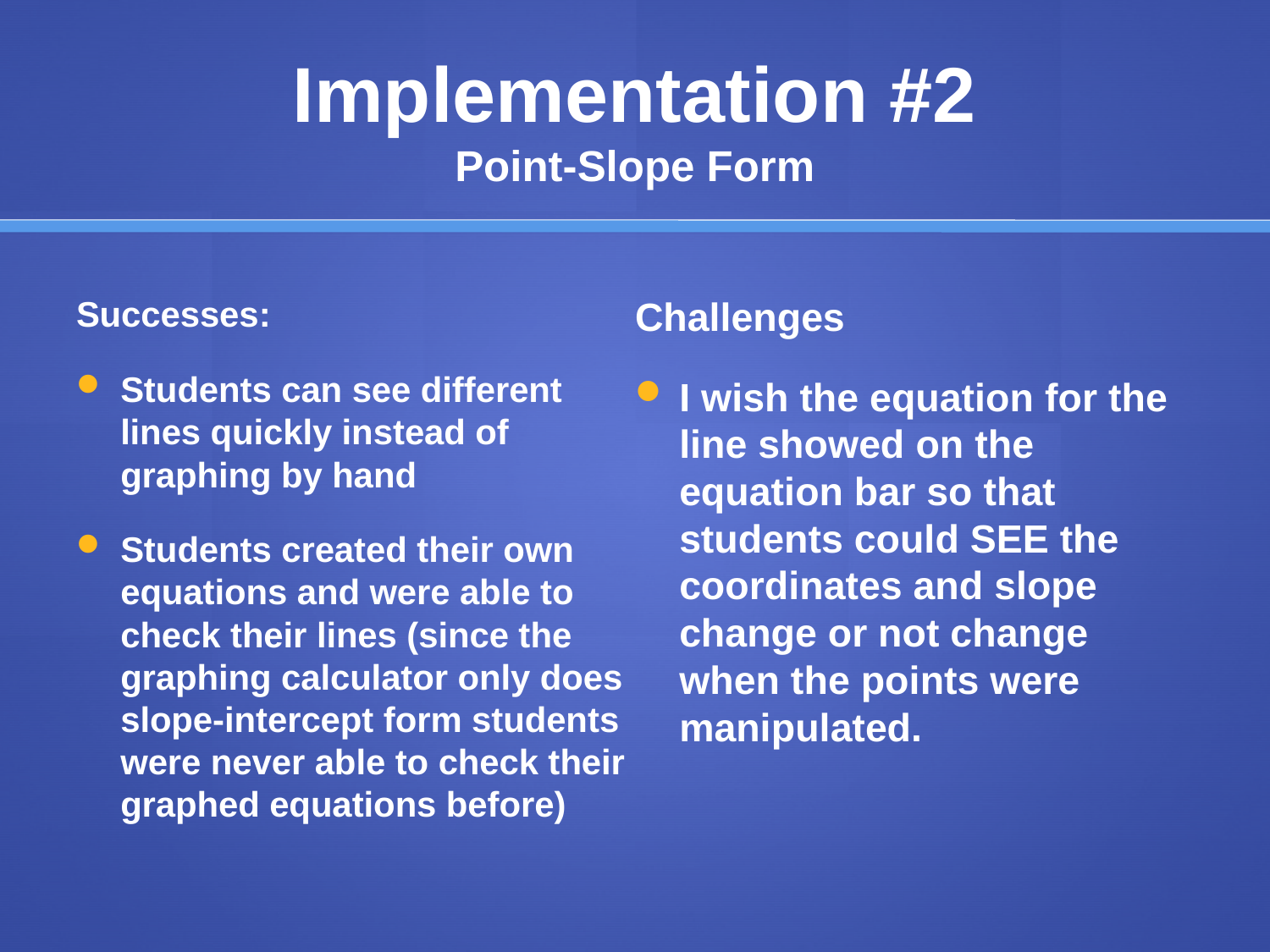

# Implementation #2 Point-Slope Form
Successes:
Students can see different lines quickly instead of graphing by hand
Students created their own equations and were able to check their lines (since the graphing calculator only does slope-intercept form students were never able to check their graphed equations before)
Challenges
I wish the equation for the line showed on the equation bar so that students could SEE the coordinates and slope change or not change when the points were manipulated.